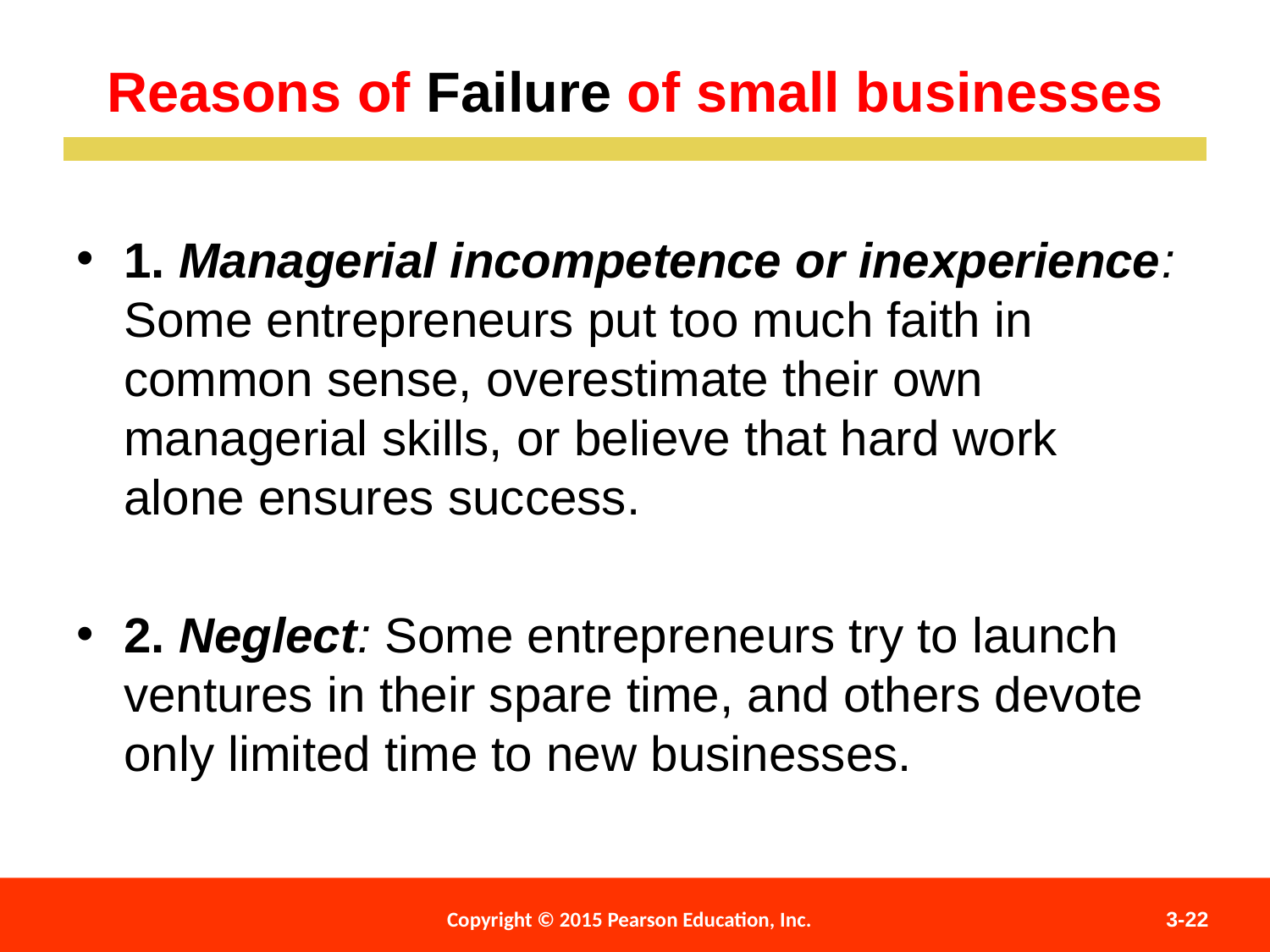

Reasons of Failure of small businesses
1. Managerial incompetence or inexperience: Some entrepreneurs put too much faith in common sense, overestimate their own managerial skills, or believe that hard work alone ensures success.

2. Neglect: Some entrepreneurs try to launch ventures in their spare time, and others devote only limited time to new businesses.